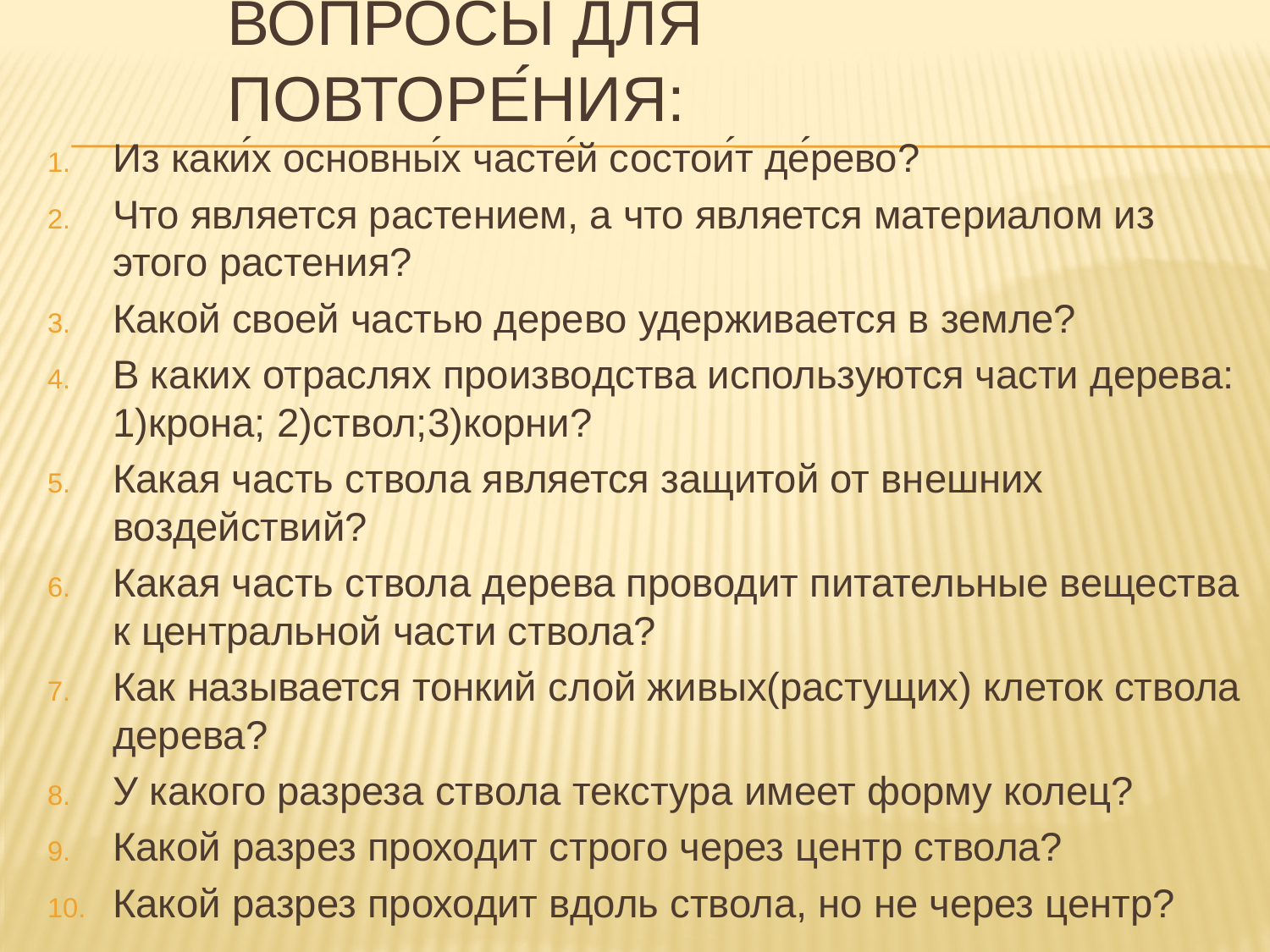

# Вопро́сы для повторе́ния:
Из каки́х основны́х часте́й состои́т де́рево?
Что является растением, а что является материалом из этого растения?
Какой своей частью дерево удерживается в земле?
В каких отраслях производства используются части дерева: 1)крона; 2)ствол;3)корни?
Какая часть ствола является защитой от внешних воздействий?
Какая часть ствола дерева проводит питательные вещества к центральной части ствола?
Как называется тонкий слой живых(растущих) клеток ствола дерева?
У какого разреза ствола текстура имеет форму колец?
Какой разрез проходит строго через центр ствола?
Какой разрез проходит вдоль ствола, но не через центр?